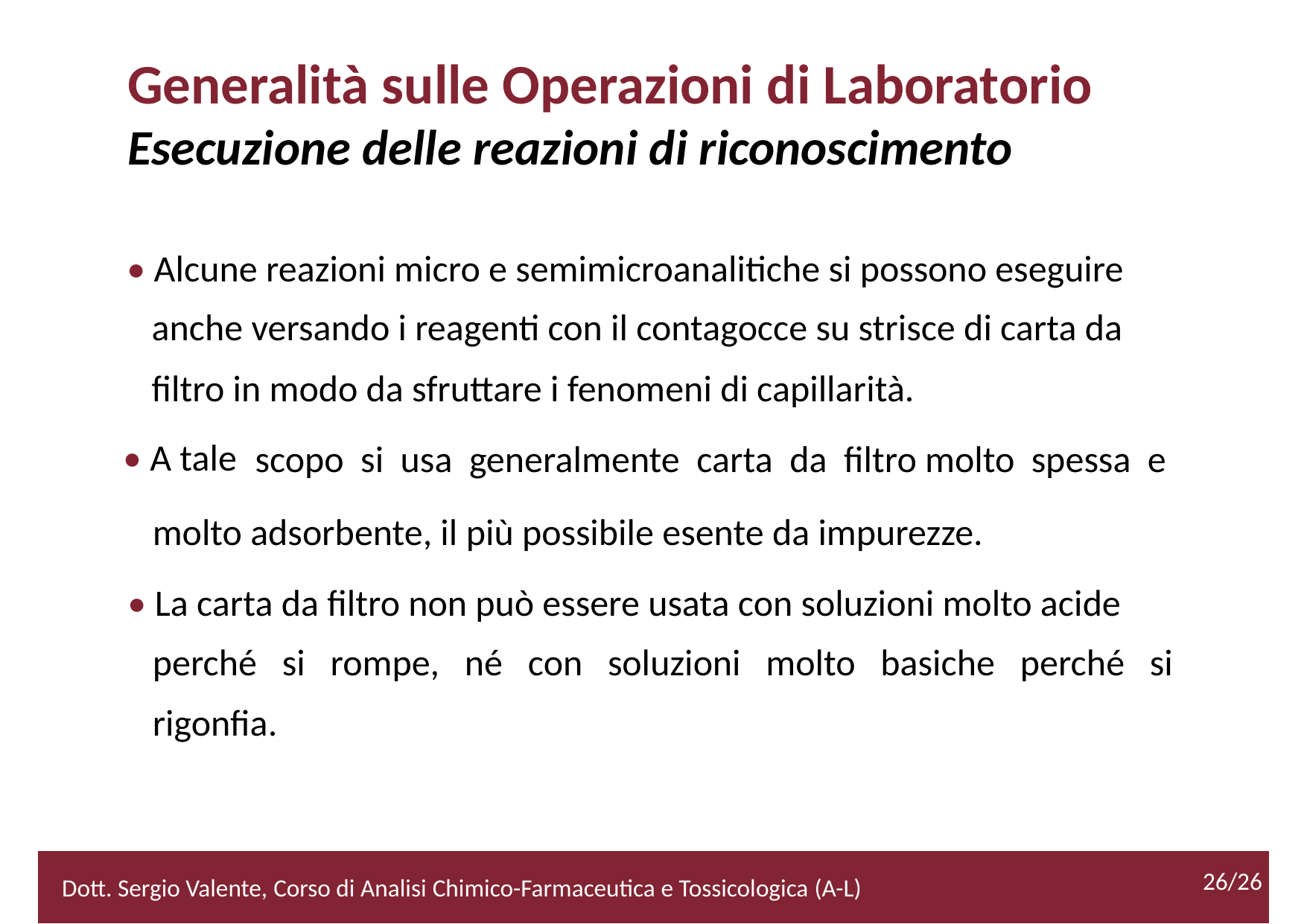

Generalità sulle Operazioni di Laboratorio
Esecuzione delle reazioni di riconoscimento
• Alcune reazioni micro e semimicroanalitiche si possono eseguire

	anche versando i reagenti con il contagocce su strisce di carta da

	filtro in modo da sfruttare i fenomeni di capillarità.
• A tale
scopo  si  usa  generalmente  carta  da  filtro molto  spessa  e
		molto adsorbente, il più possibile esente da impurezze.

• La carta da filtro non può essere usata con soluzioni molto acide

		perché   si   rompe,   né   con   soluzioni   molto   basiche   perché   si

		rigonfia.

			27/27

26/26
2/52
Dott. Sergio Valente, Corso di Analisi Chimico-Farmaceutica e Tossicologica (A-L)